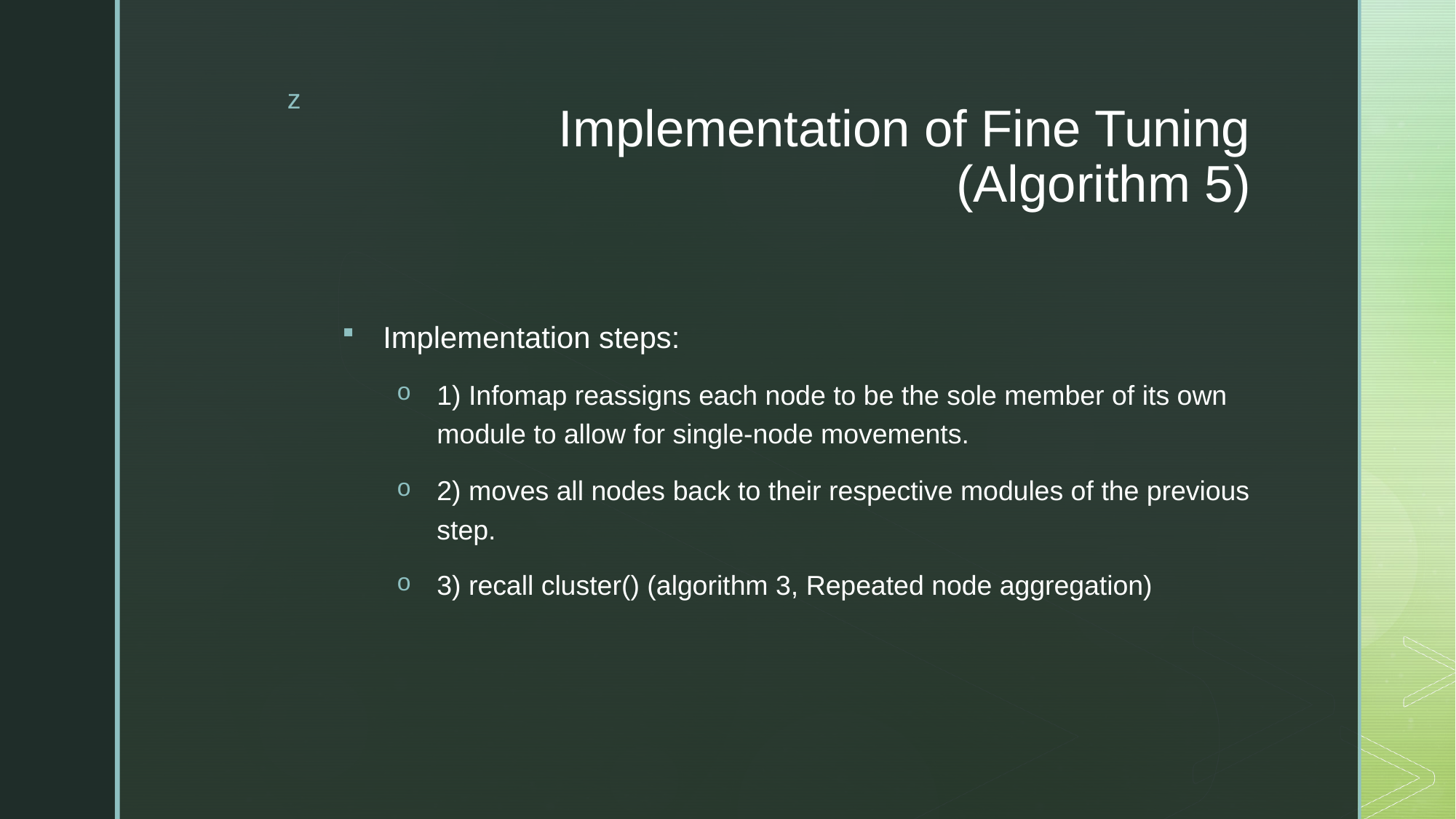

# Implementation of Fine Tuning (Algorithm 5)
Implementation steps:
1) Infomap reassigns each node to be the sole member of its own module to allow for single-node movements.
2) moves all nodes back to their respective modules of the previous step.
3) recall cluster() (algorithm 3, Repeated node aggregation)